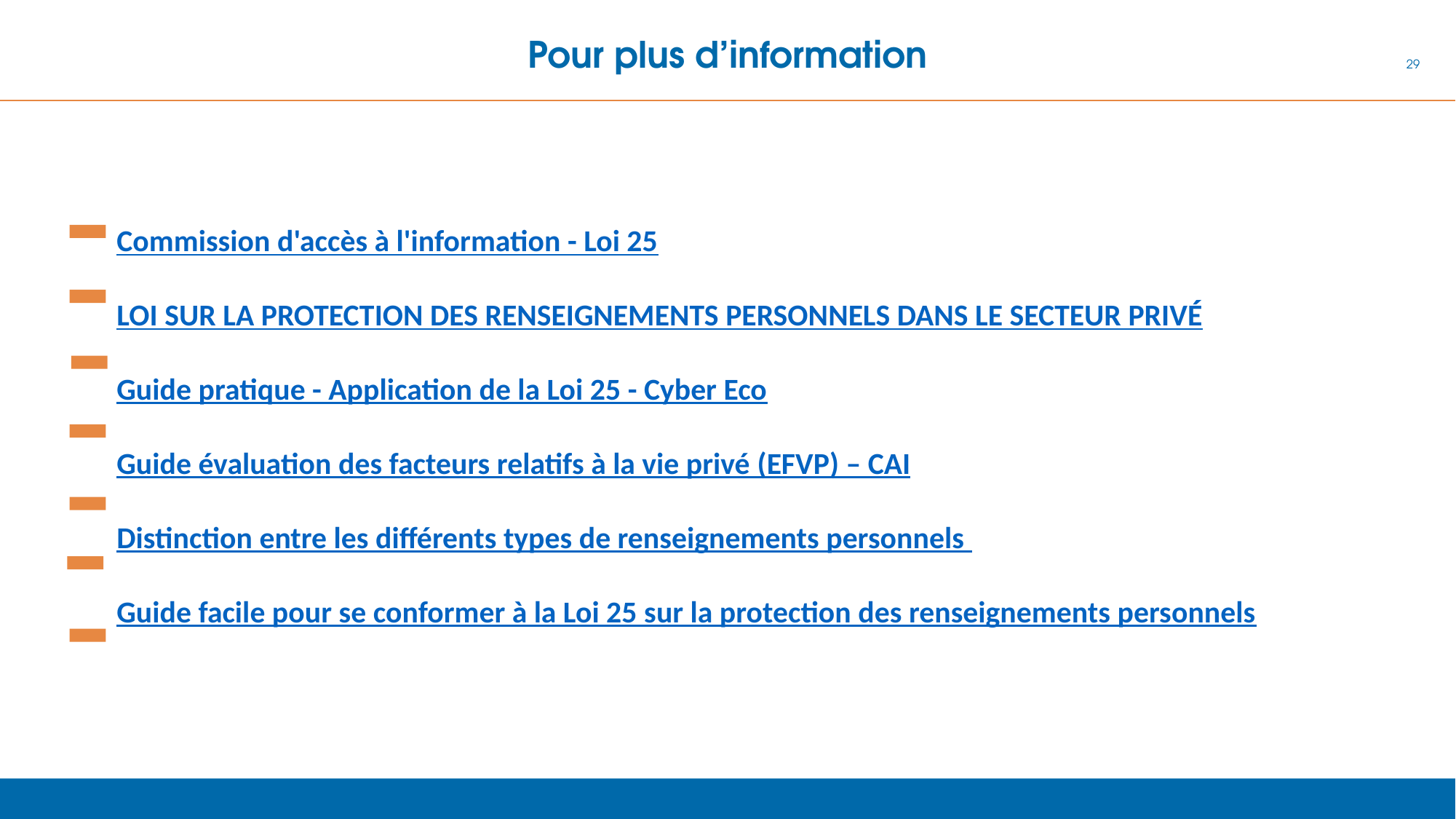

# Pour plus d’information
29
Commission d'accès à l'information - Loi 25
LOI SUR LA PROTECTION DES RENSEIGNEMENTS PERSONNELS DANS LE SECTEUR PRIVÉ
Guide pratique - Application de la Loi 25 - Cyber Eco
Guide évaluation des facteurs relatifs à la vie privé (EFVP) – CAI
Distinction entre les différents types de renseignements personnels
Guide facile pour se conformer à la Loi 25 sur la protection des renseignements personnels